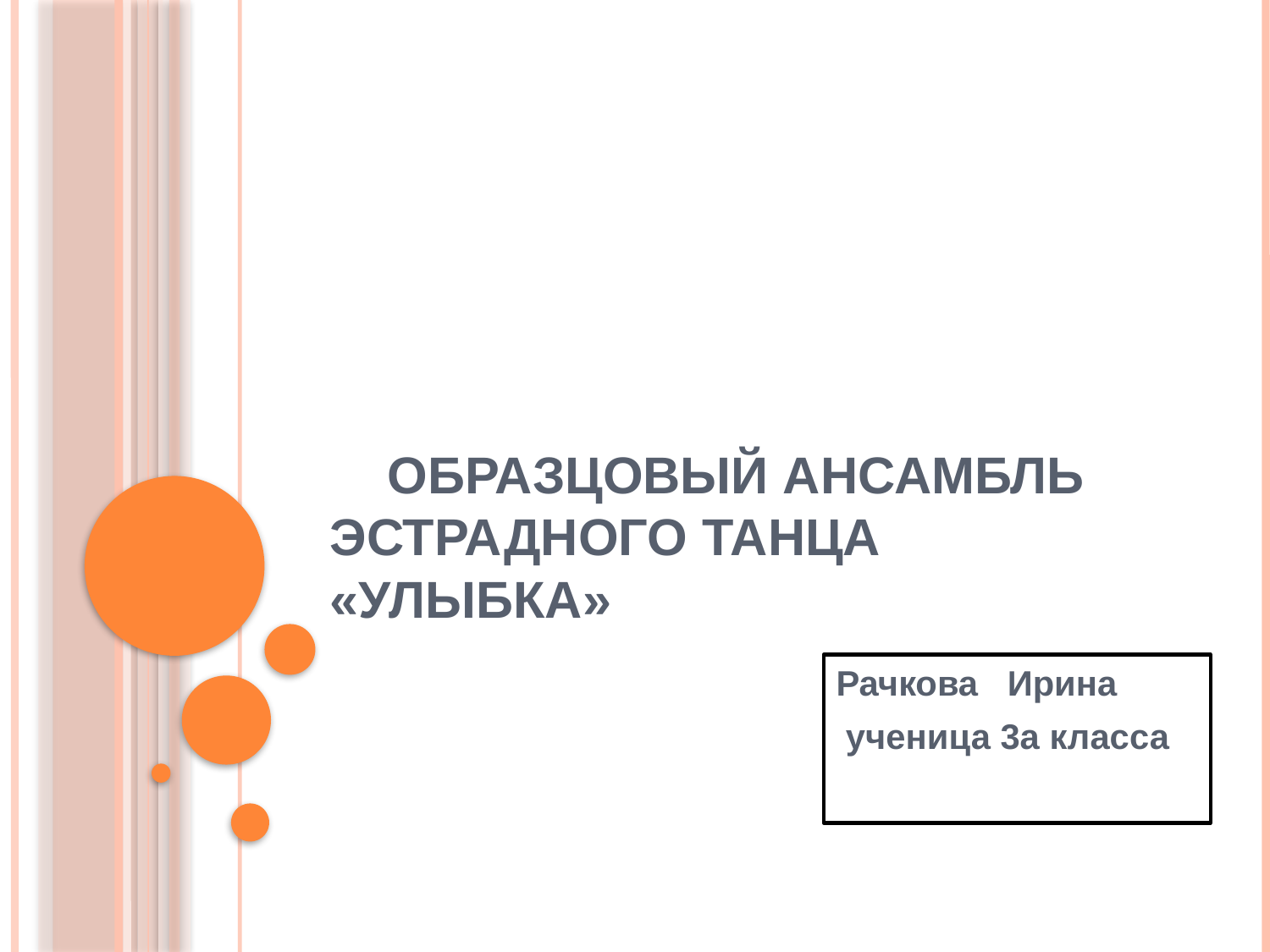

# Образцовый ансамбль эстрадного танца «Улыбка»
Рачкова   Ирина
 ученица 3а класса